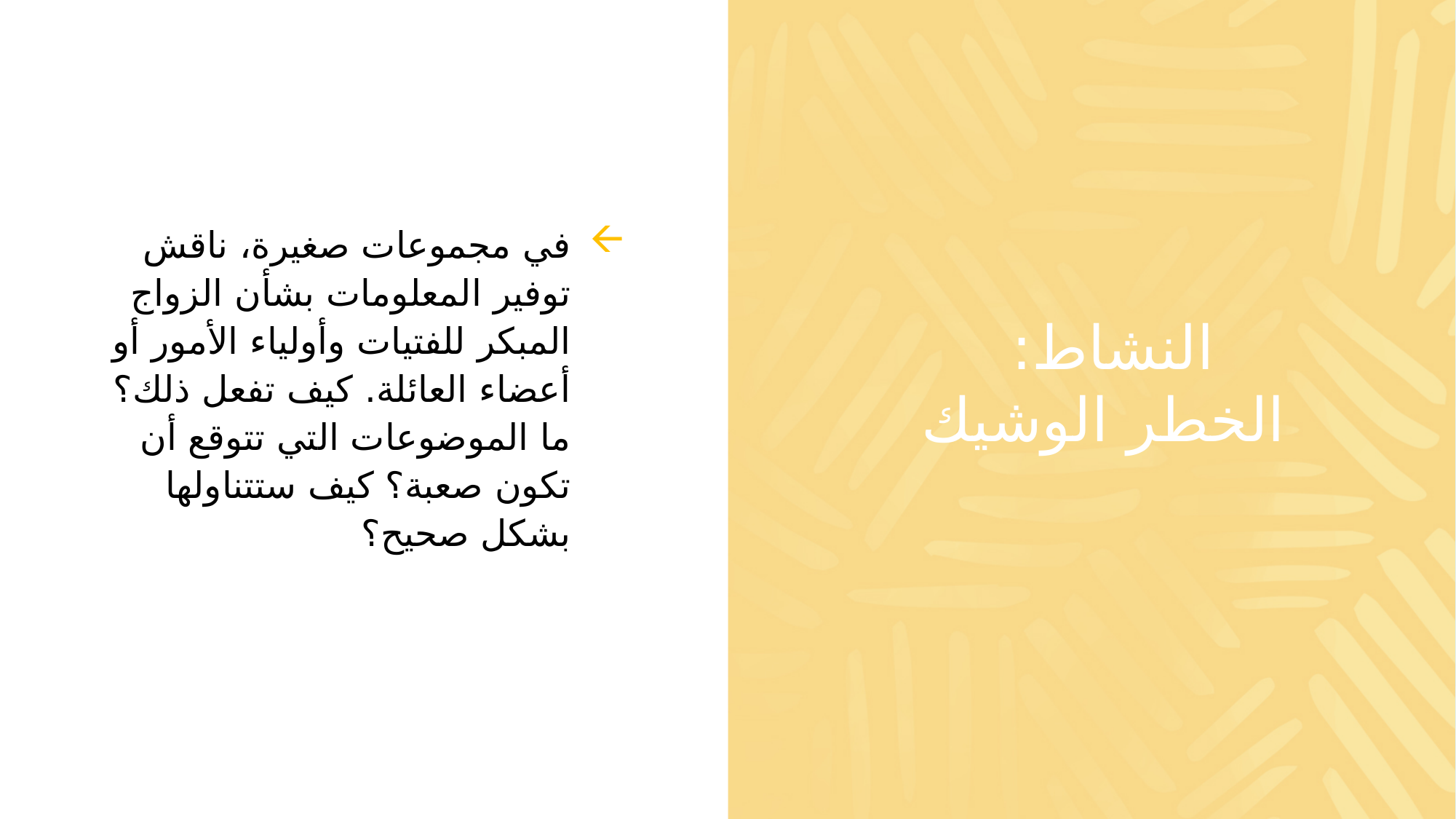

في مجموعات صغيرة، ناقش توفير المعلومات بشأن الزواج المبكر للفتيات وأولياء الأمور أو أعضاء العائلة. كيف تفعل ذلك؟ ما الموضوعات التي تتوقع أن تكون صعبة؟ كيف ستتناولها بشكل صحيح؟

# النشاط: الخطر الوشيك